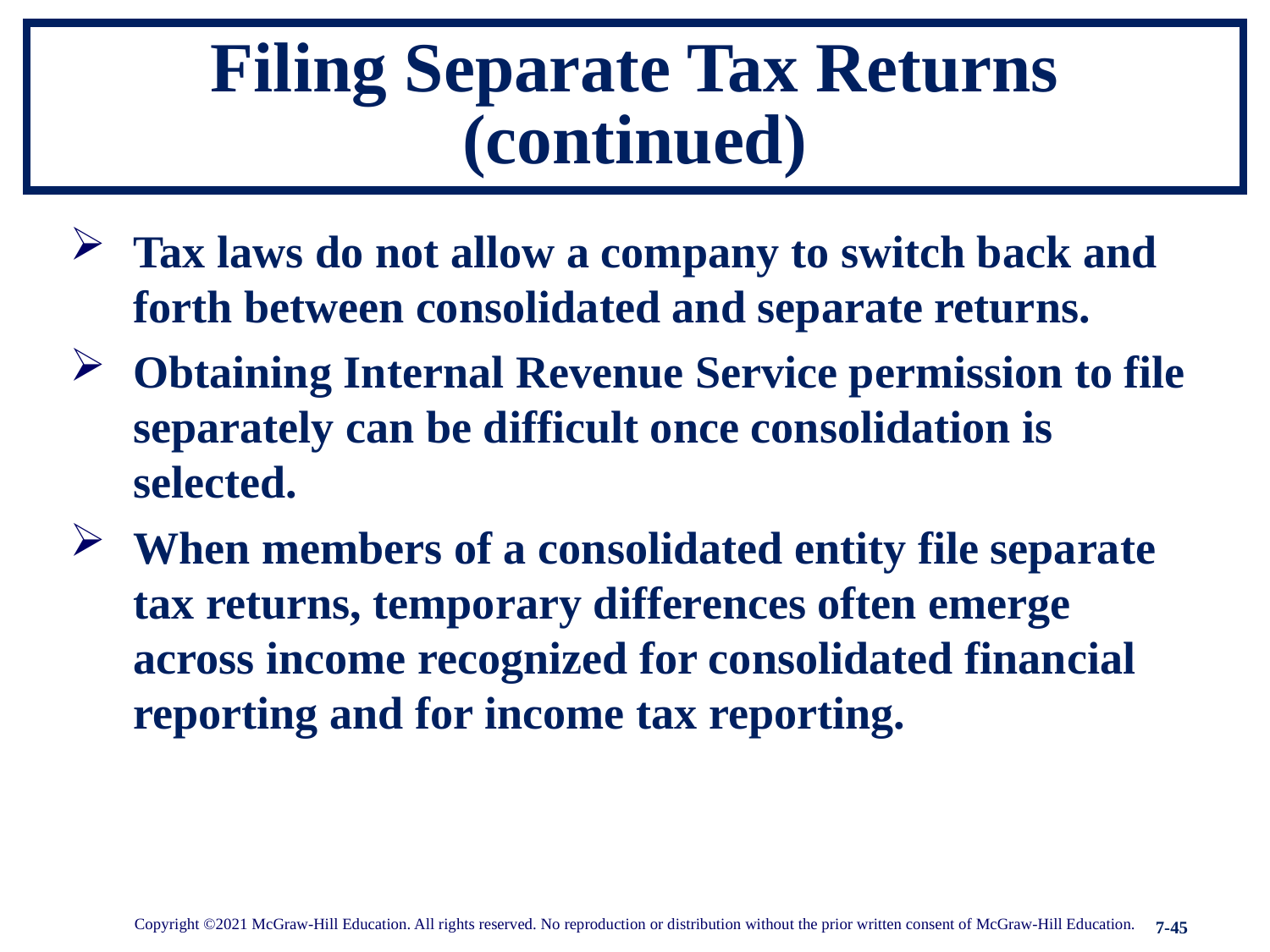

# Filing Separate Tax Returns (continued)
Tax laws do not allow a company to switch back and forth between consolidated and separate returns.
Obtaining Internal Revenue Service permission to file separately can be difficult once consolidation is selected.
When members of a consolidated entity file separate tax returns, temporary differences often emerge across income recognized for consolidated financial reporting and for income tax reporting.
Copyright ©2021 McGraw-Hill Education. All rights reserved. No reproduction or distribution without the prior written consent of McGraw-Hill Education.
7-45